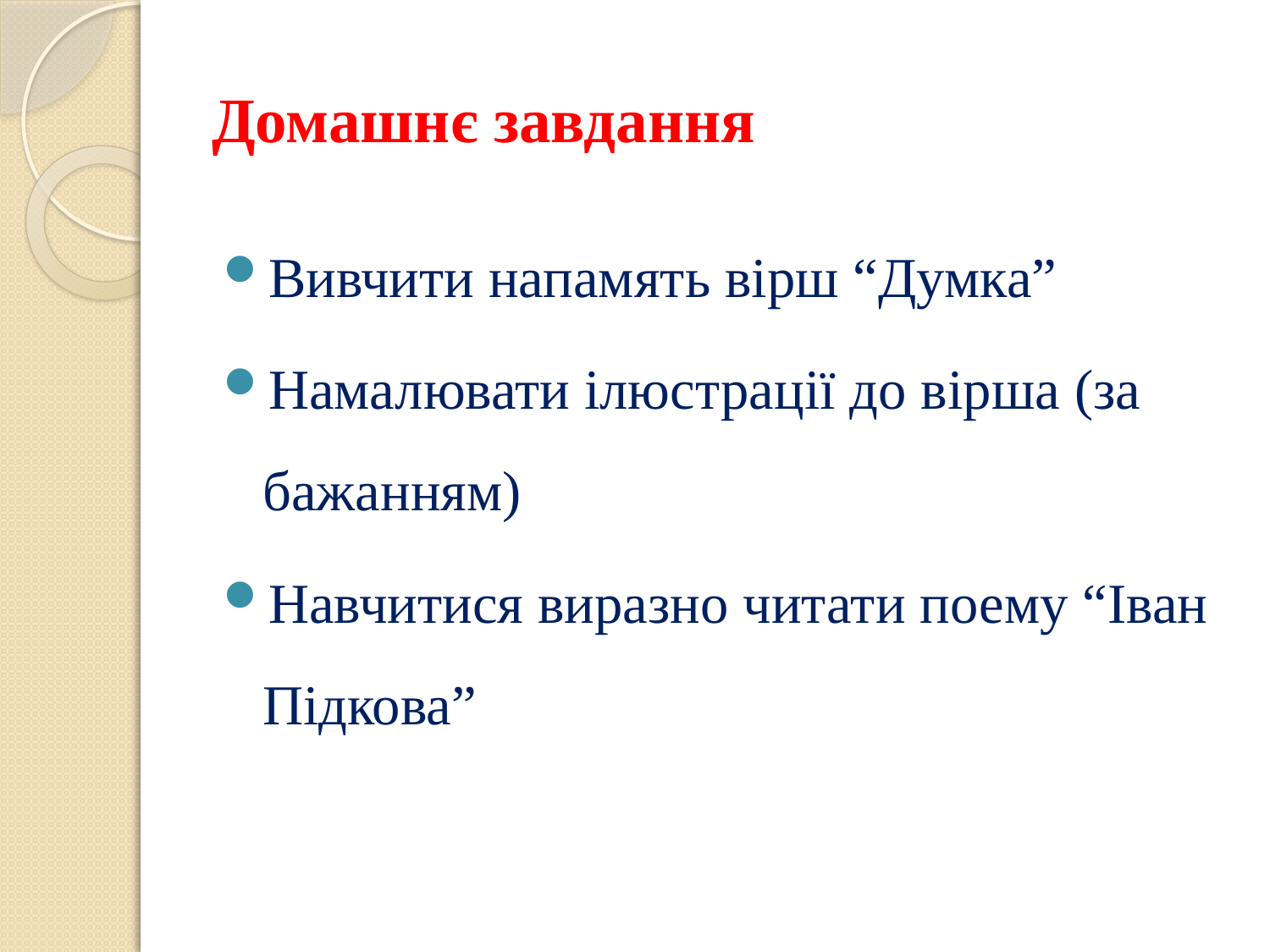

# Домашнє завдання
Вивчити напамять вірш “Думка”
Намалювати ілюстрації до вірша (за бажанням)
Навчитися виразно читати поему “Іван Підкова”